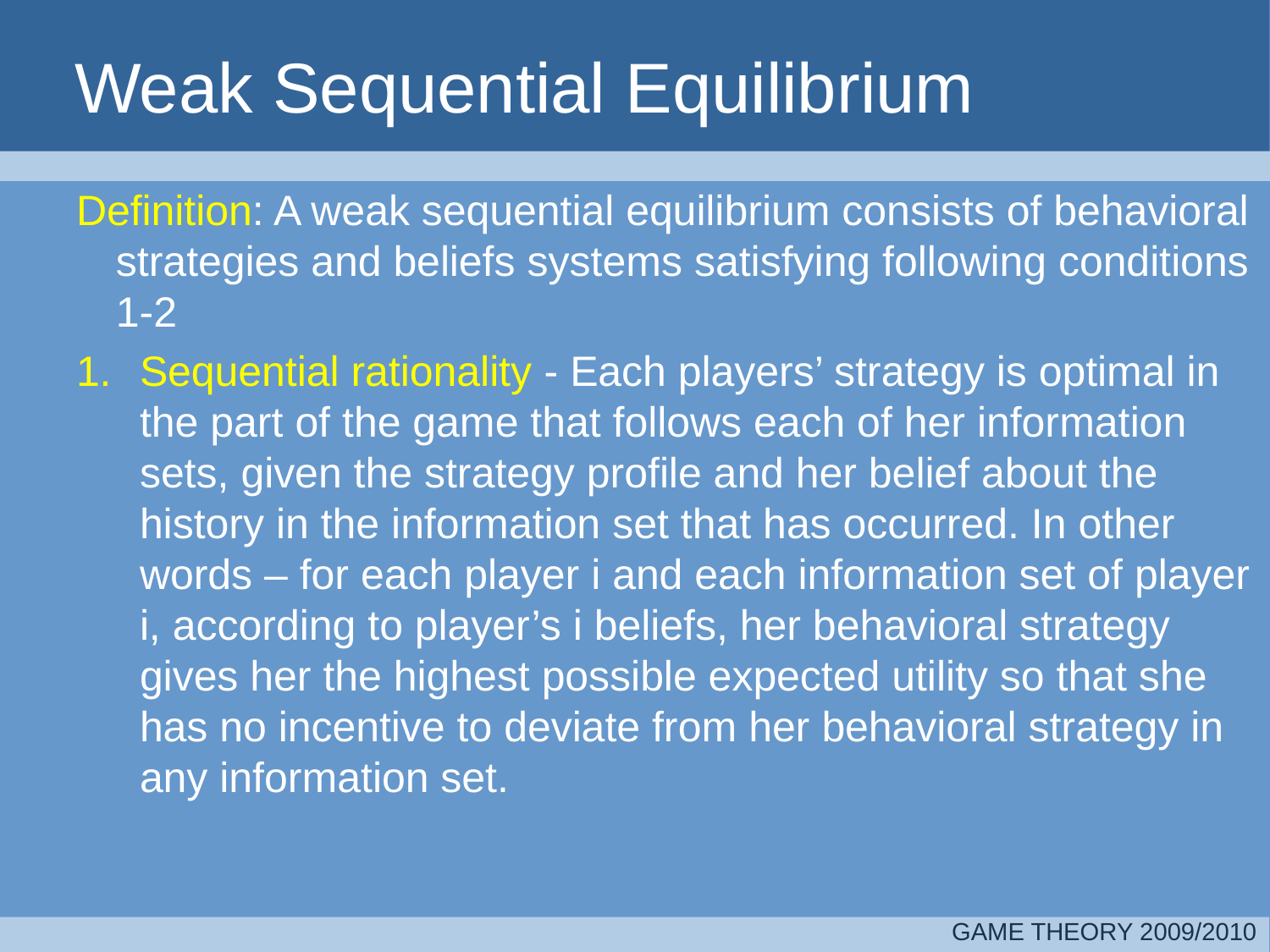

Weak Sequential Equilibrium
Definition: A weak sequential equilibrium consists of behavioral strategies and beliefs systems satisfying following conditions 1-2
Sequential rationality - Each players’ strategy is optimal in the part of the game that follows each of her information sets, given the strategy profile and her belief about the history in the information set that has occurred. In other words – for each player i and each information set of player i, according to player’s i beliefs, her behavioral strategy gives her the highest possible expected utility so that she has no incentive to deviate from her behavioral strategy in any information set.
GAME THEORY 2009/2010